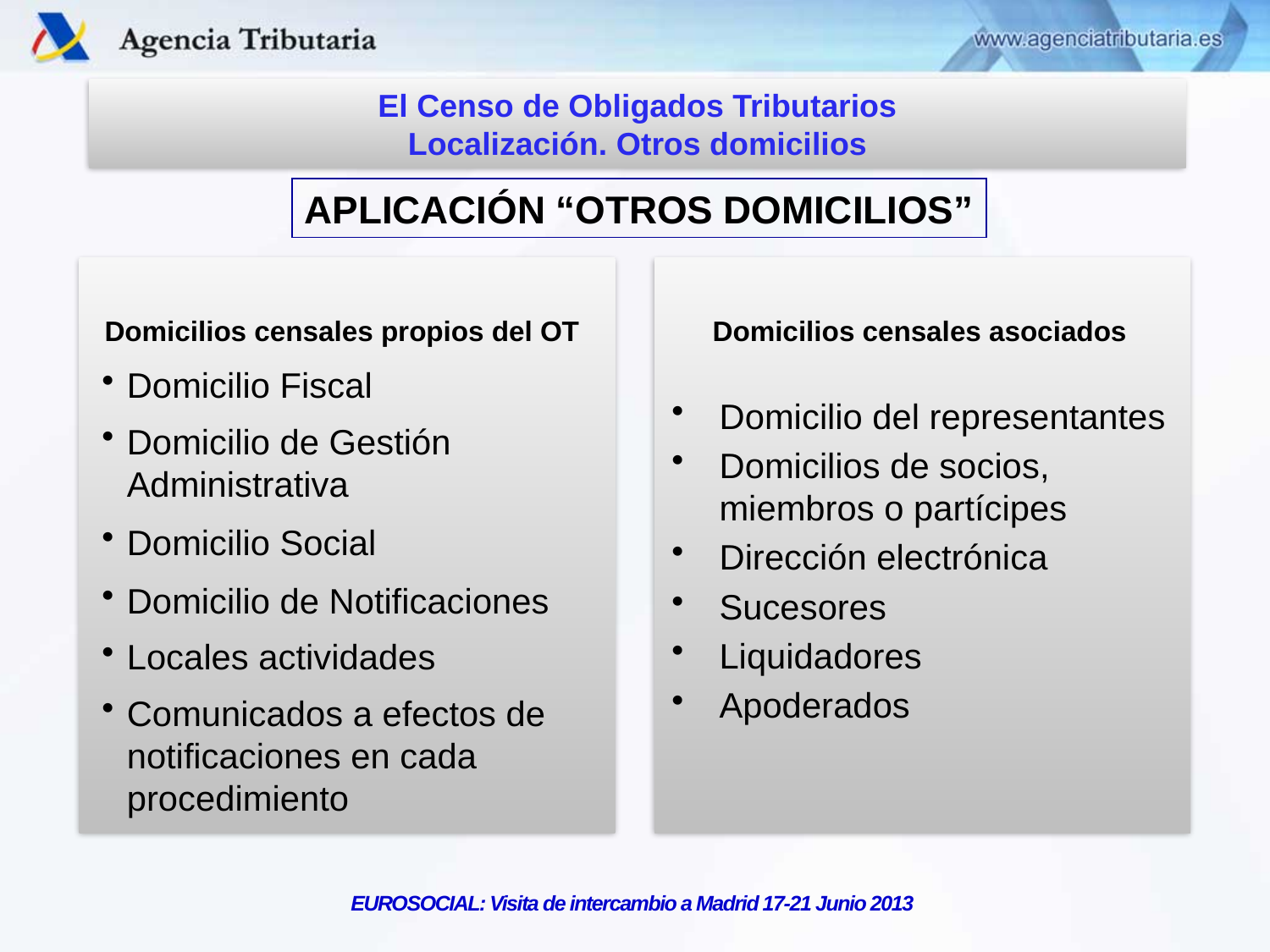

El Censo de Obligados Tributarios
Localización. Otros domicilios
APLICACIÓN “OTROS DOMICILIOS”

Domicilios censales propios del OT
Domicilio Fiscal
Domicilio de Gestión Administrativa
Domicilio Social
Domicilio de Notificaciones
Locales actividades
Comunicados a efectos de notificaciones en cada procedimiento

Domicilios censales asociados

Domicilio del representantes
Domicilios de socios, miembros o partícipes
Dirección electrónica
Sucesores
Liquidadores
Apoderados

EUROSOCIAL: Visita de intercambio a Madrid 17-21 Junio 2013